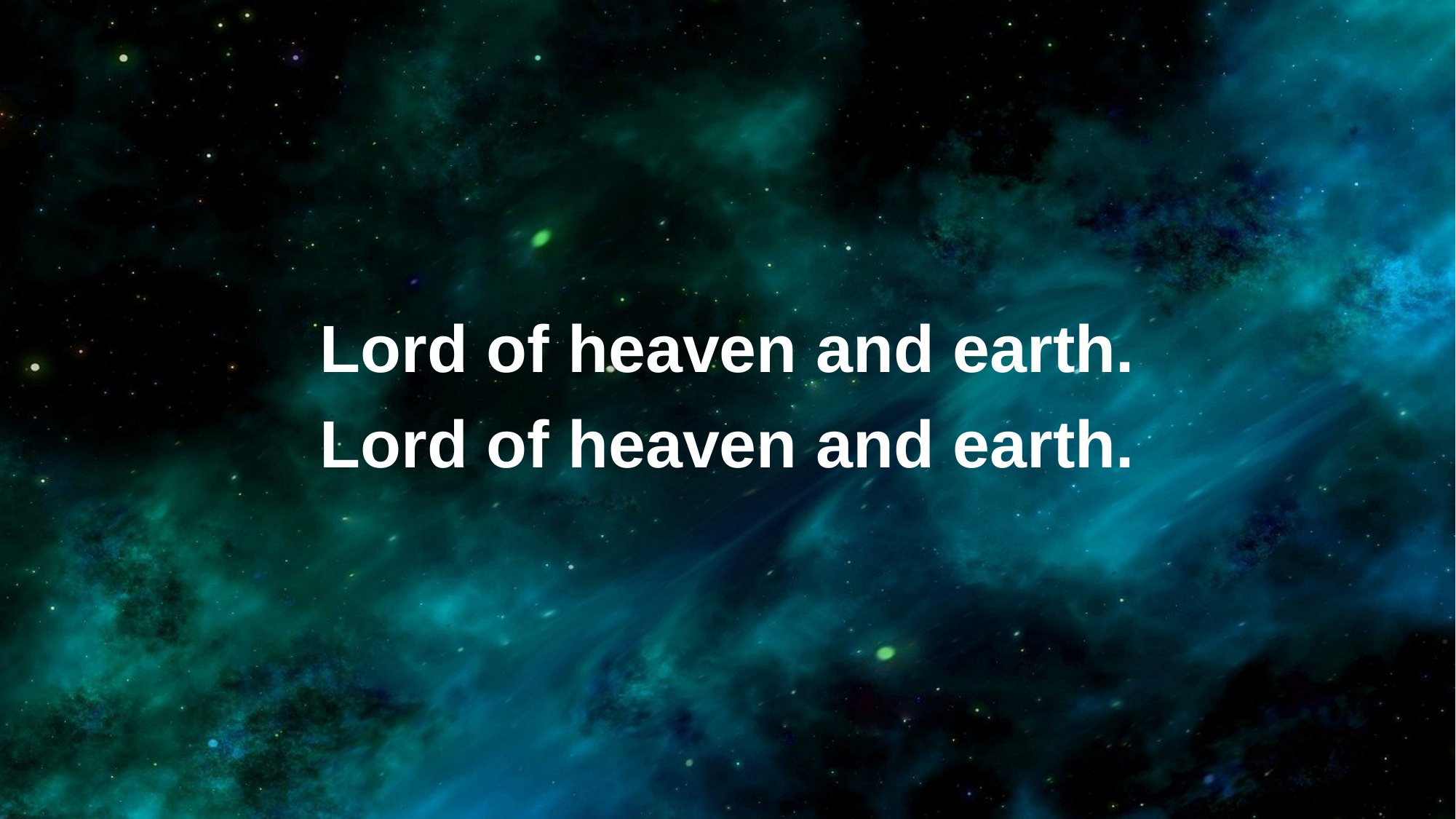

Lord of heaven and earth.
Lord of heaven and earth.